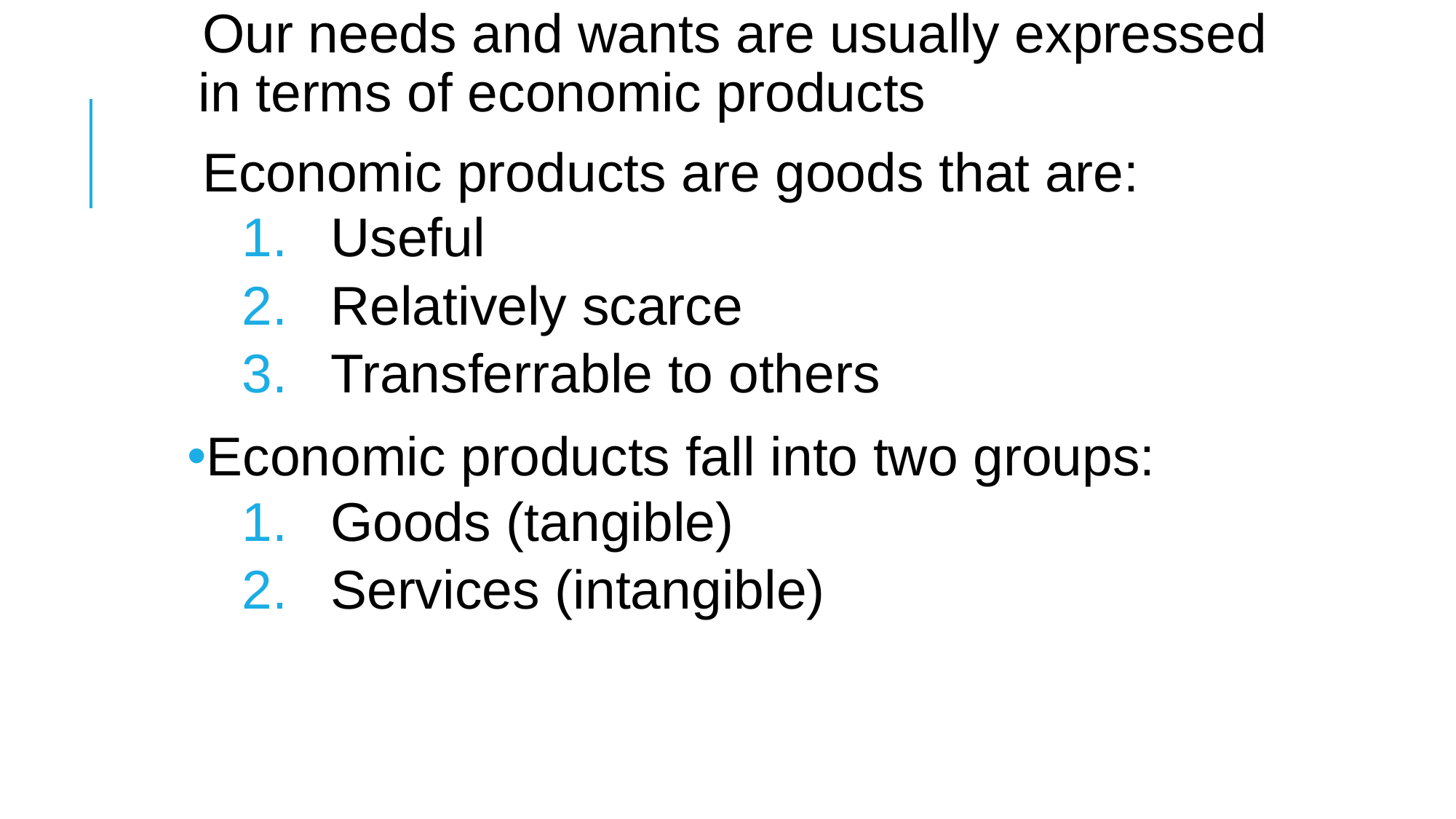

Our needs and wants are usually expressed in terms of economic products
Economic products are goods that are:
Useful
Relatively scarce
Transferrable to others
Economic products fall into two groups:
Goods (tangible)
Services (intangible)